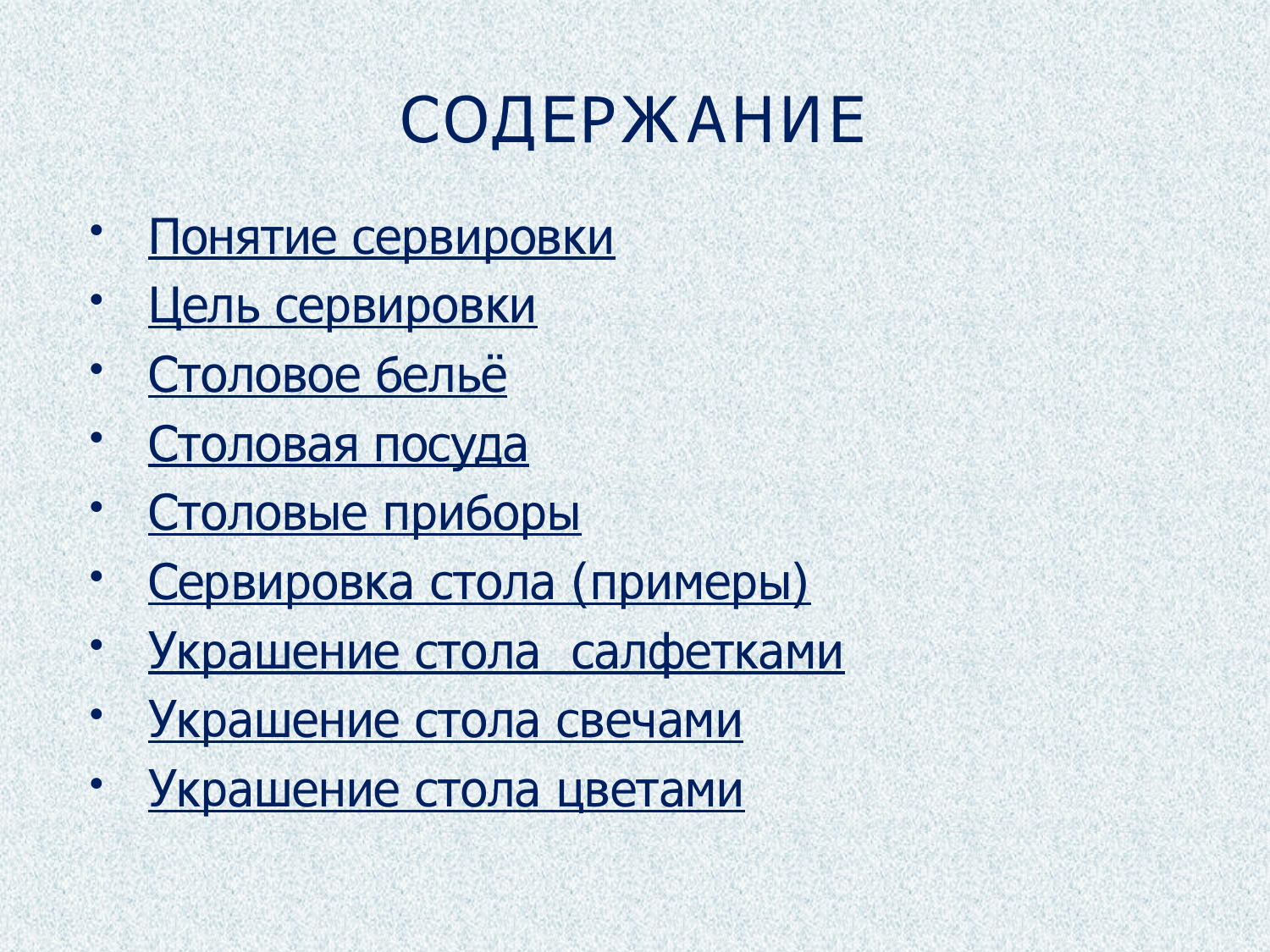

# СОДЕРЖАНИЕ
Понятие сервировки
Цель сервировки
Столовое бельё
Столовая посуда
Столовые приборы
Сервировка стола (примеры)
Украшение стола  салфетками
Украшение стола свечами
Украшение стола цветами